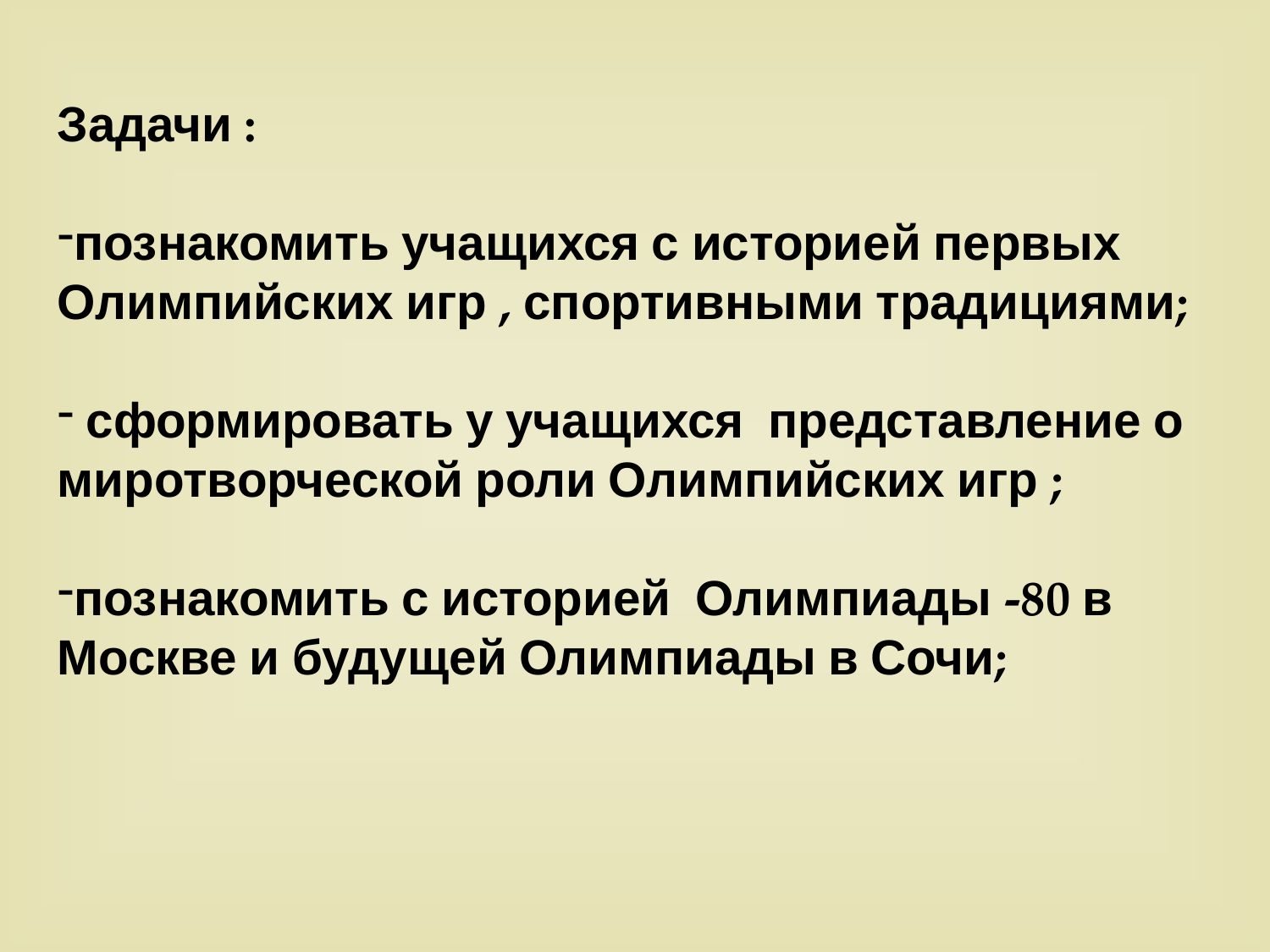

Задачи :

познакомить учащихся с историей первых Олимпийских игр , спортивными традициями;

 сформировать у учащихся  представление о миротворческой роли Олимпийских игр ;

познакомить с историей  Олимпиады -80 в Москве и будущей Олимпиады в Сочи;